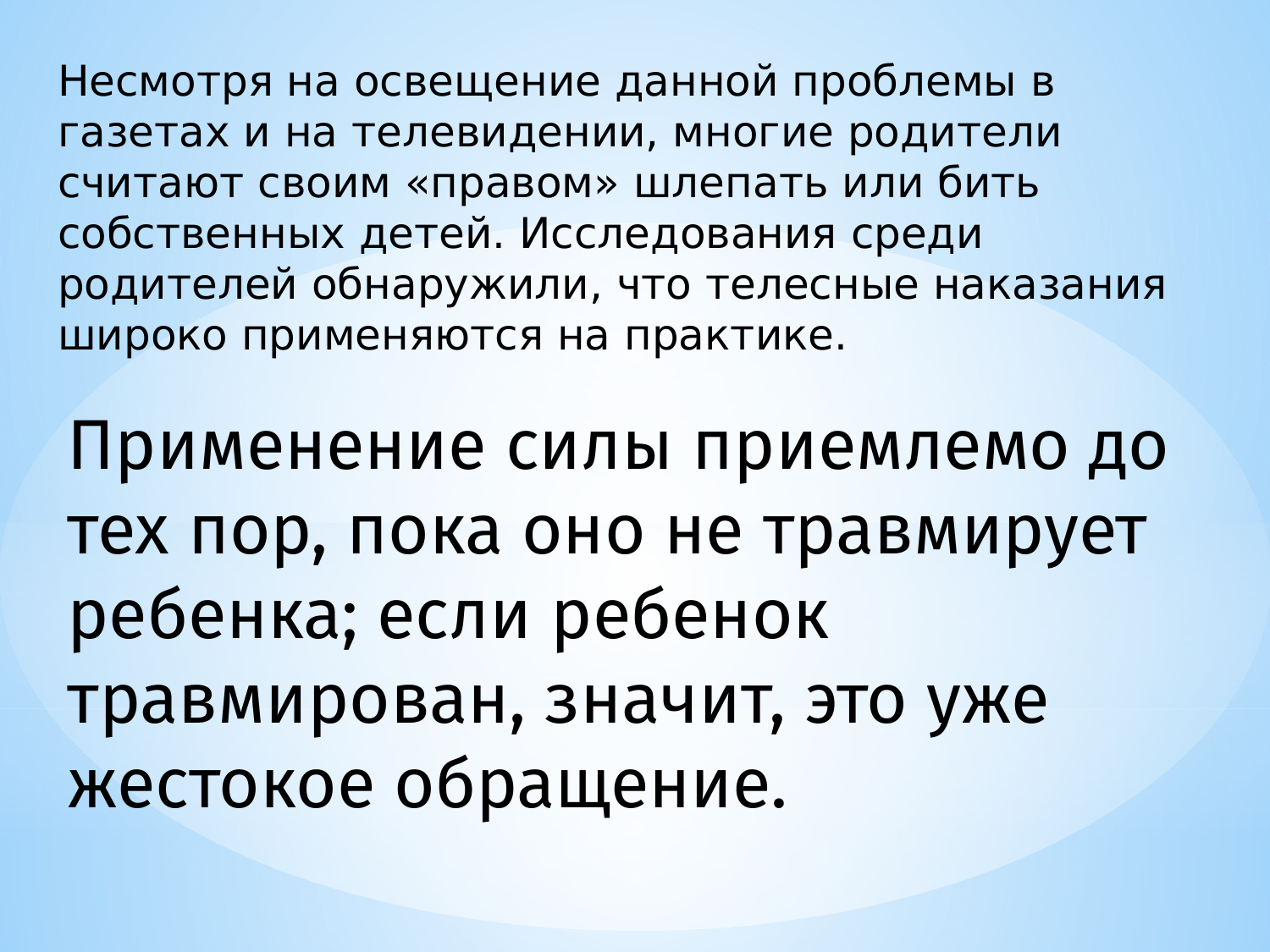

Несмотря на освещение данной проблемы в газетах и на телевидении, многие родители считают своим «правом» шлепать или бить собственных детей. Исследования среди родителей обнаружили, что телесные наказания широко применяются на практике.

Применение силы приемлемо до тех пор, пока оно не травмирует ребенка; если ребенок травмирован, значит, это уже жестокое обращение.